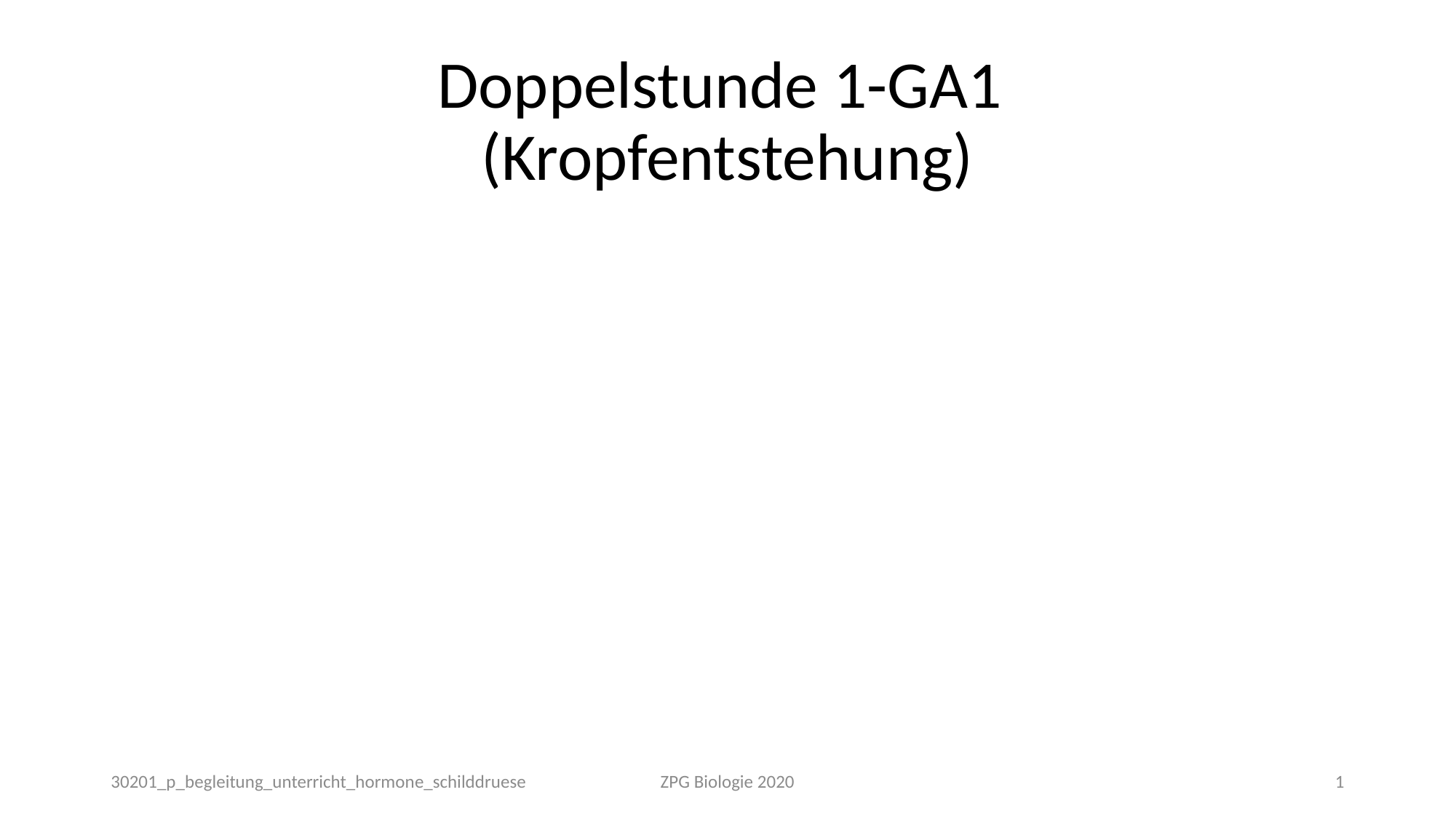

# Doppelstunde 1-GA1 (Kropfentstehung)
30201_p_begleitung_unterricht_hormone_schilddruese
ZPG Biologie 2020
1